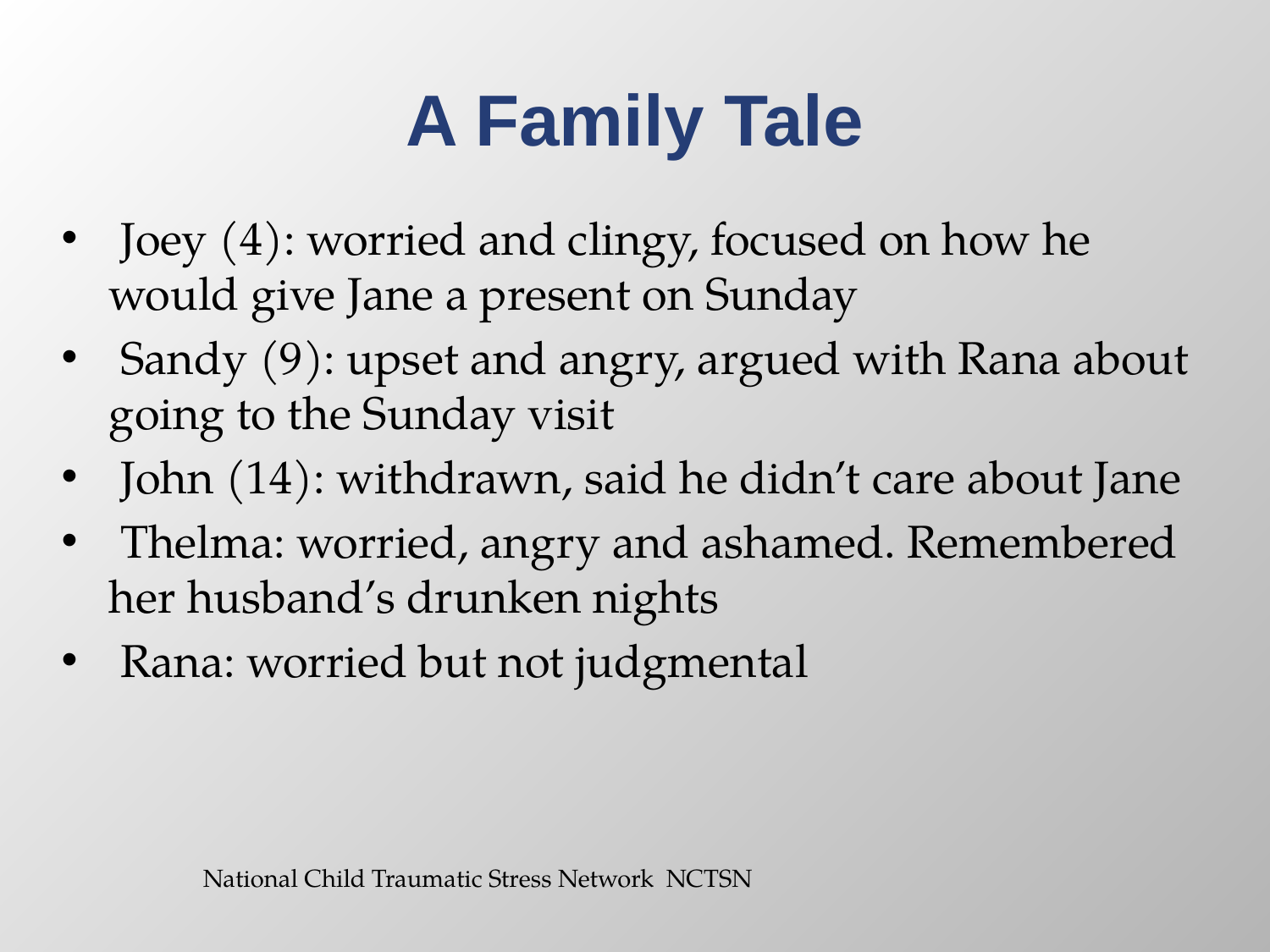

# A Family Tale
 Joey (4): worried and clingy, focused on how he would give Jane a present on Sunday
 Sandy (9): upset and angry, argued with Rana about going to the Sunday visit
 John (14): withdrawn, said he didn’t care about Jane
 Thelma: worried, angry and ashamed. Remembered her husband’s drunken nights
 Rana: worried but not judgmental
National Child Traumatic Stress Network  NCTSN